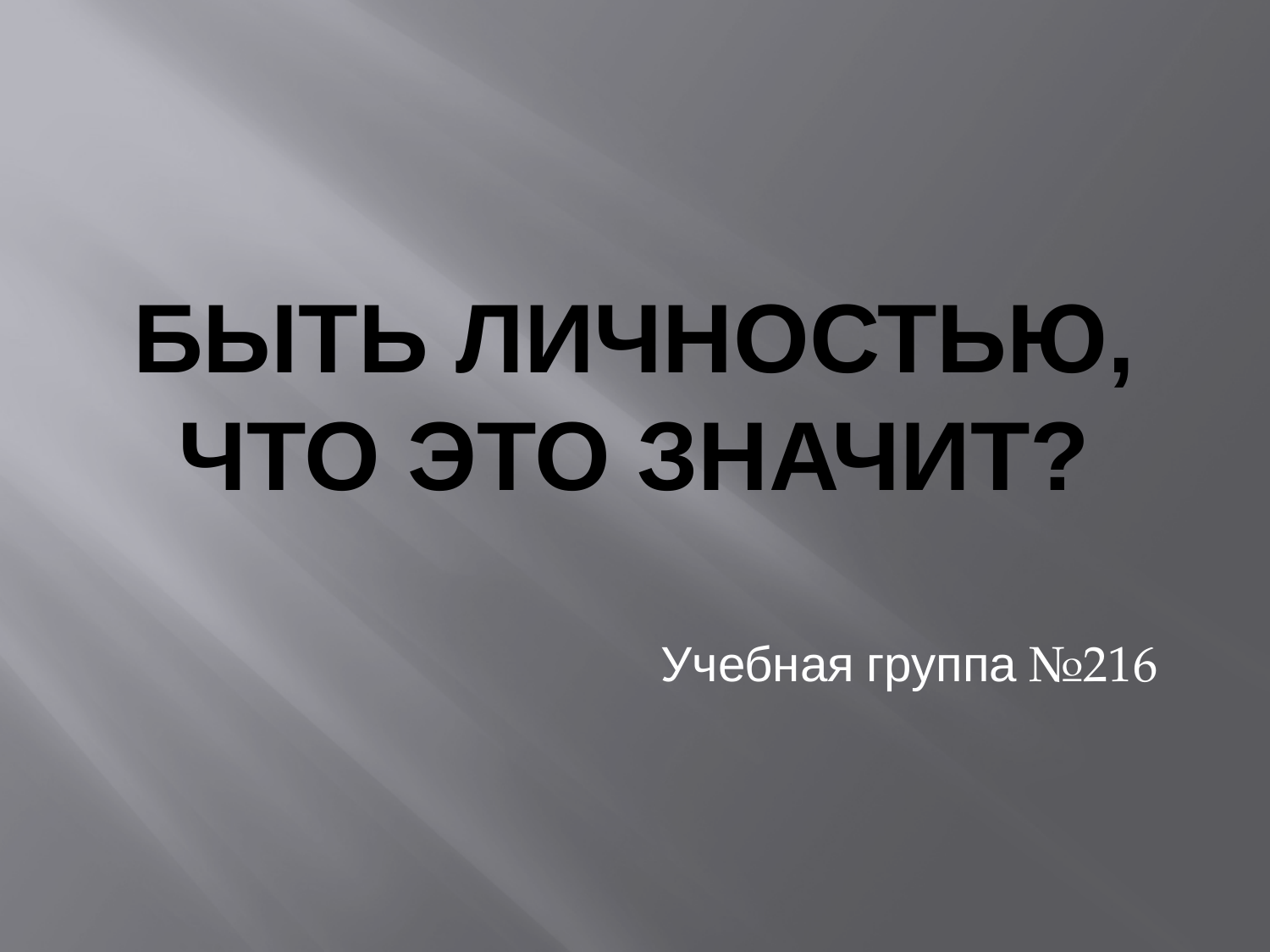

# Быть личностью, что это значит?
Учебная группа №216